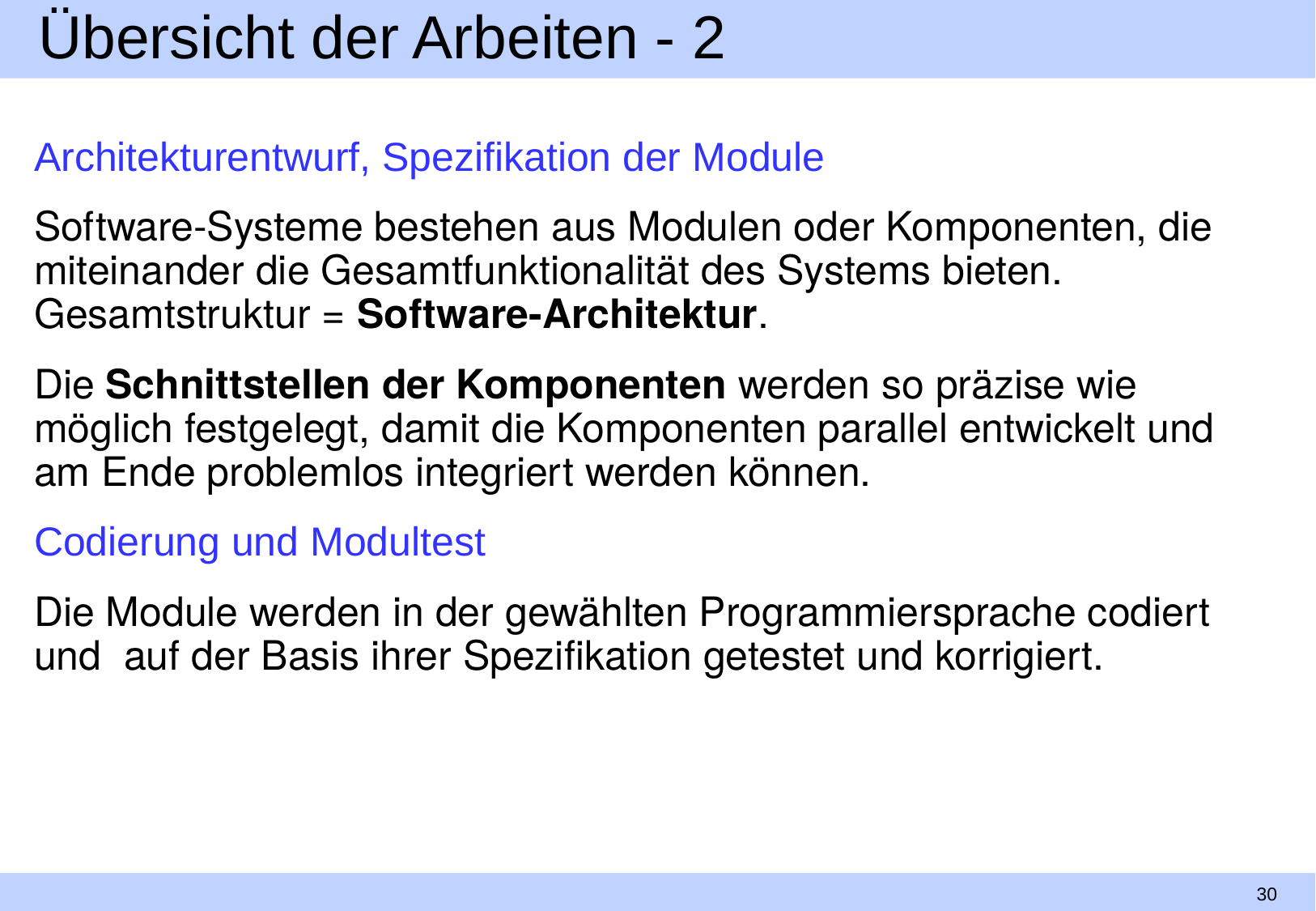

# Übersicht der Arbeiten - 2
Architekturentwurf, Spezifikation der Module
Software-Systeme bestehen aus Modulen oder Komponenten, die miteinander die Gesamtfunktionalität des Systems bieten. Gesamtstruktur = Software-Architektur.
Die Schnittstellen der Komponenten werden so präzise wie möglich festgelegt, damit die Komponenten parallel entwickelt und am Ende problemlos integriert werden können.
Codierung und Modultest
Die Module werden in der gewählten Programmiersprache codiert und  auf der Basis ihrer Spezifikation getestet und korrigiert.

30